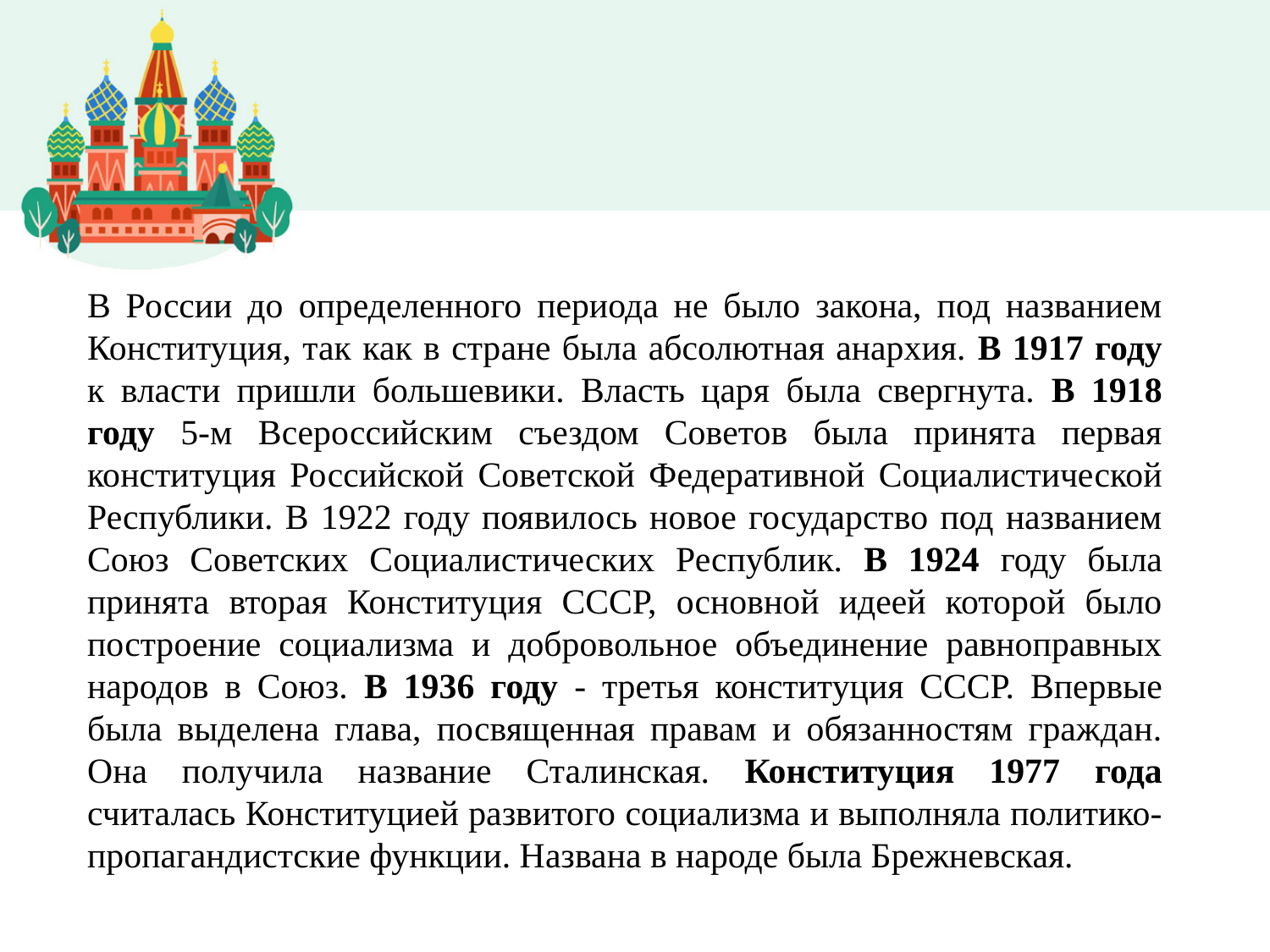

В России до определенного периода не было закона, под названием Конституция, так как в стране была абсолютная анархия. В 1917 году к власти пришли большевики. Власть царя была свергнута. В 1918 году 5-м Всероссийским съездом Советов была принята первая конституция Российской Советской Федеративной Социалистической Республики. В 1922 году появилось новое государство под названием Союз Советских Социалистических Республик. В 1924 году была принята вторая Конституция СССР, основной идеей которой было построение социализма и добровольное объединение равноправных народов в Союз. В 1936 году - третья конституция СССР. Впервые была выделена глава, посвященная правам и обязанностям граждан. Она получила название Сталинская. Конституция 1977 года считалась Конституцией развитого социализма и выполняла политико-пропагандистские функции. Названа в народе была Брежневская.